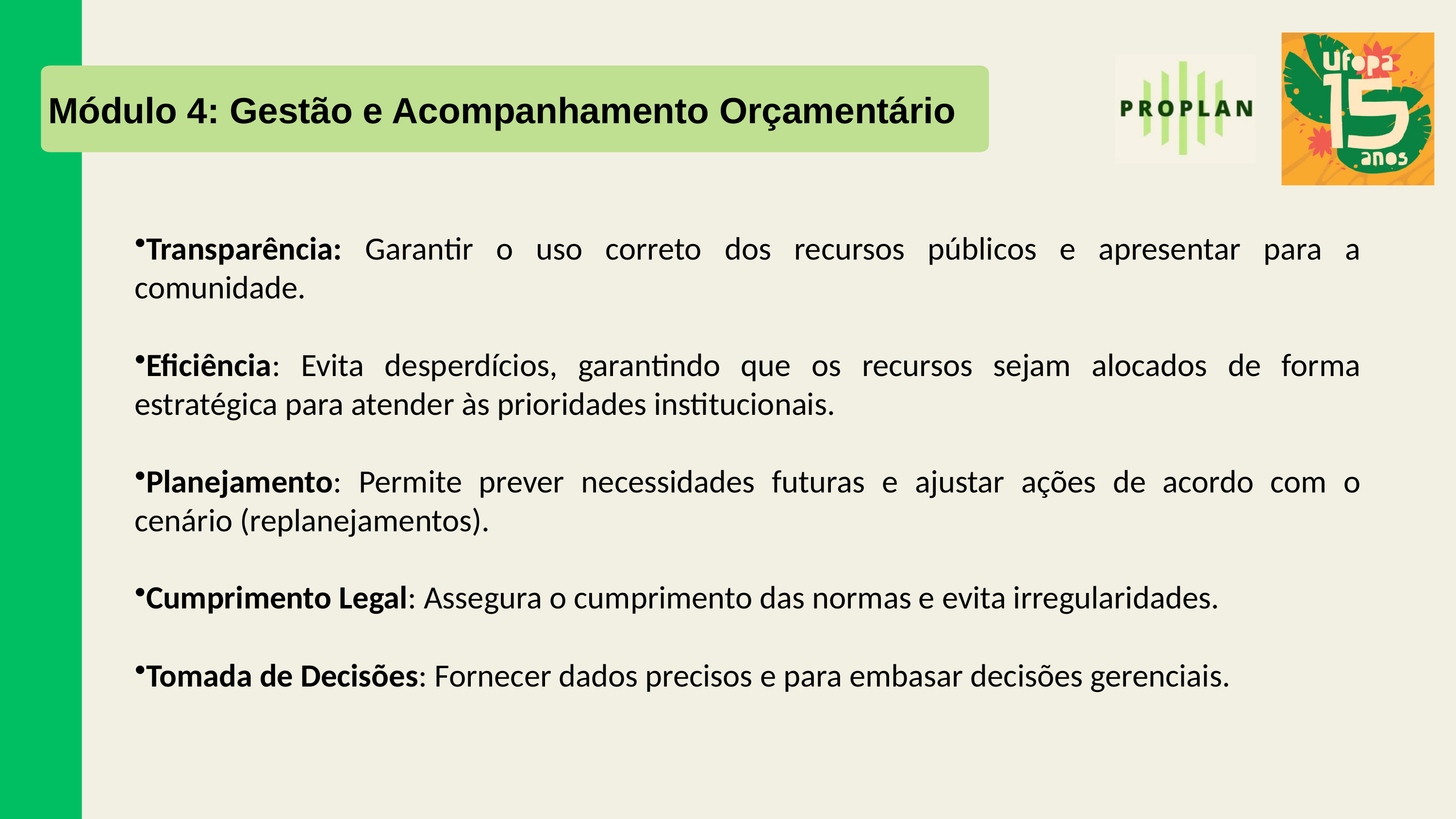

Módulo 4: Gestão e Acompanhamento Orçamentário
Transparência: Garantir o uso correto dos recursos públicos e apresentar para a comunidade.

Eficiência: Evita desperdícios, garantindo que os recursos sejam alocados de forma estratégica para atender às prioridades institucionais.

Planejamento: Permite prever necessidades futuras e ajustar ações de acordo com o cenário (replanejamentos).

Cumprimento Legal: Assegura o cumprimento das normas e evita irregularidades.

Tomada de Decisões: Fornecer dados precisos e para embasar decisões gerenciais.